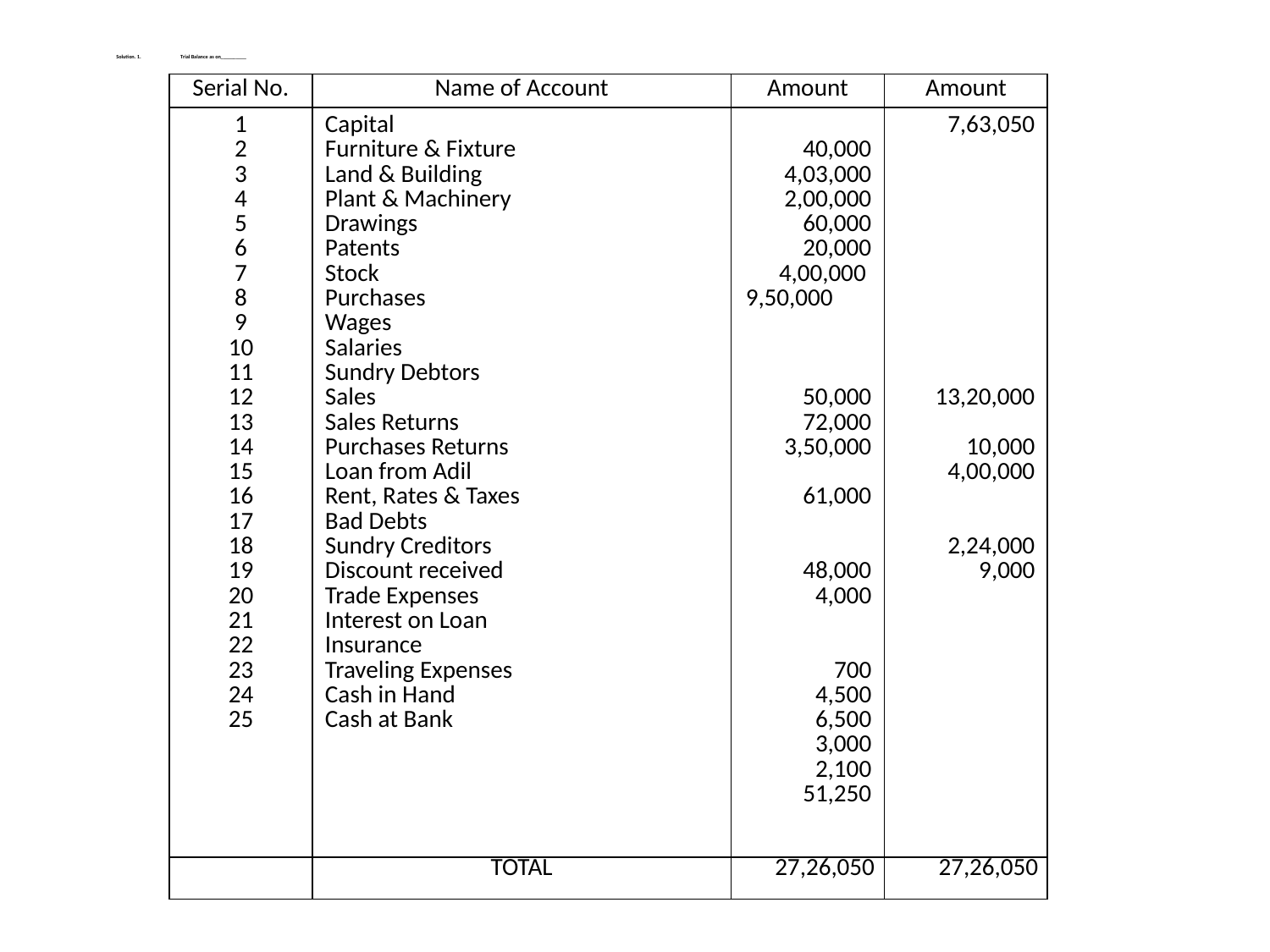

# Solution. 1.                               Trial Balance as on__________
| Serial No. | Name of Account | Amount | Amount |
| --- | --- | --- | --- |
| 1 2 3 4 5 6 7 8 9 10 11 12 13 14 15 16 17 18 19 20 21 22 23 24 25 | Capital Furniture & Fixture Land & Building Plant & Machinery Drawings Patents Stock Purchases Wages Salaries Sundry Debtors Sales Sales Returns Purchases Returns Loan from Adil Rent, Rates & Taxes Bad Debts Sundry Creditors Discount received Trade Expenses Interest on Loan Insurance Traveling Expenses Cash in Hand Cash at Bank | 40,000 4,03,000 2,00,000 60,000 20,000 4,00,000 9,50,000 50,000 72,000 3,50,000   61,000     48,000 4,000     700 4,500 6,500 3,000 2,100 51,250 | 7,63,050                     13,20,000   10,000 4,00,000     2,24,000 9,000 |
|  | TOTAL | 27,26,050 | 27,26,050 |